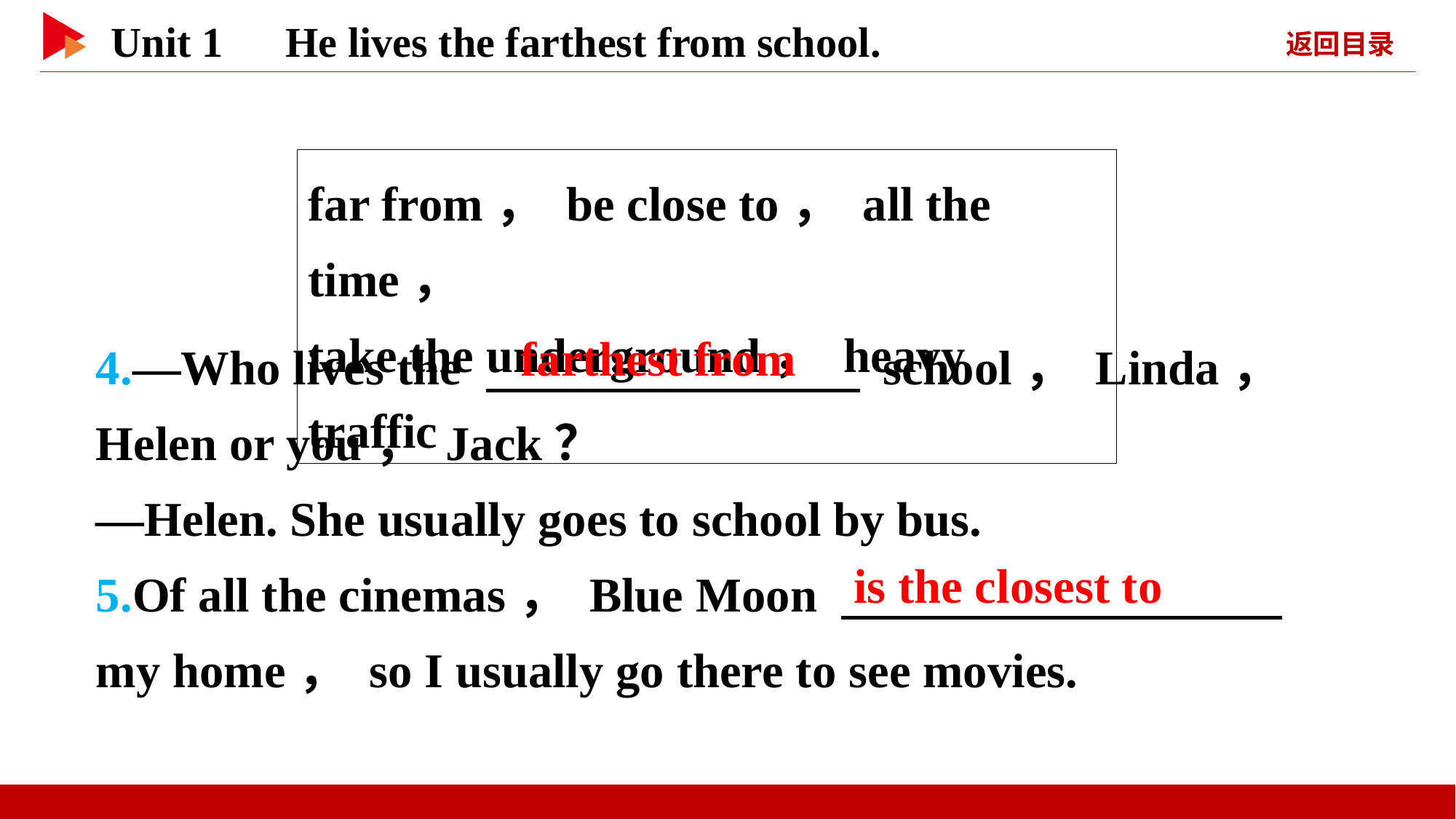

far from， be close to， all the time，
take the underground， heavy traffic
4.—Who lives the 　                         　 school， Linda， Helen or you， Jack？
—Helen. She usually goes to school by bus.
5.Of all the cinemas， Blue Moon 　                               　 my home， so I usually go there to see movies.
farthest from
is the closest to